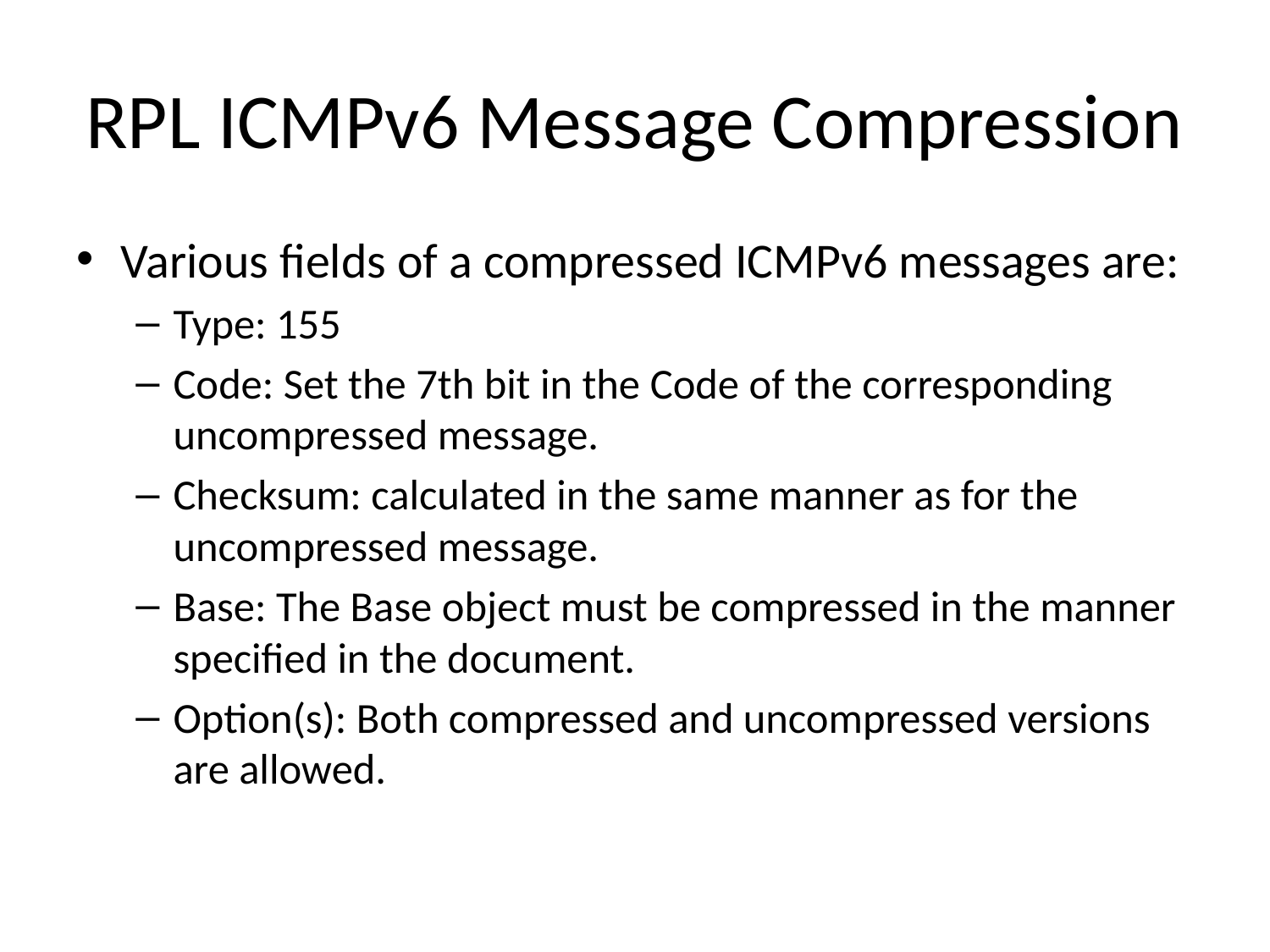

# RPL ICMPv6 Message Compression
Various fields of a compressed ICMPv6 messages are:
Type: 155
Code: Set the 7th bit in the Code of the corresponding uncompressed message.
Checksum: calculated in the same manner as for the uncompressed message.
Base: The Base object must be compressed in the manner specified in the document.
Option(s): Both compressed and uncompressed versions are allowed.